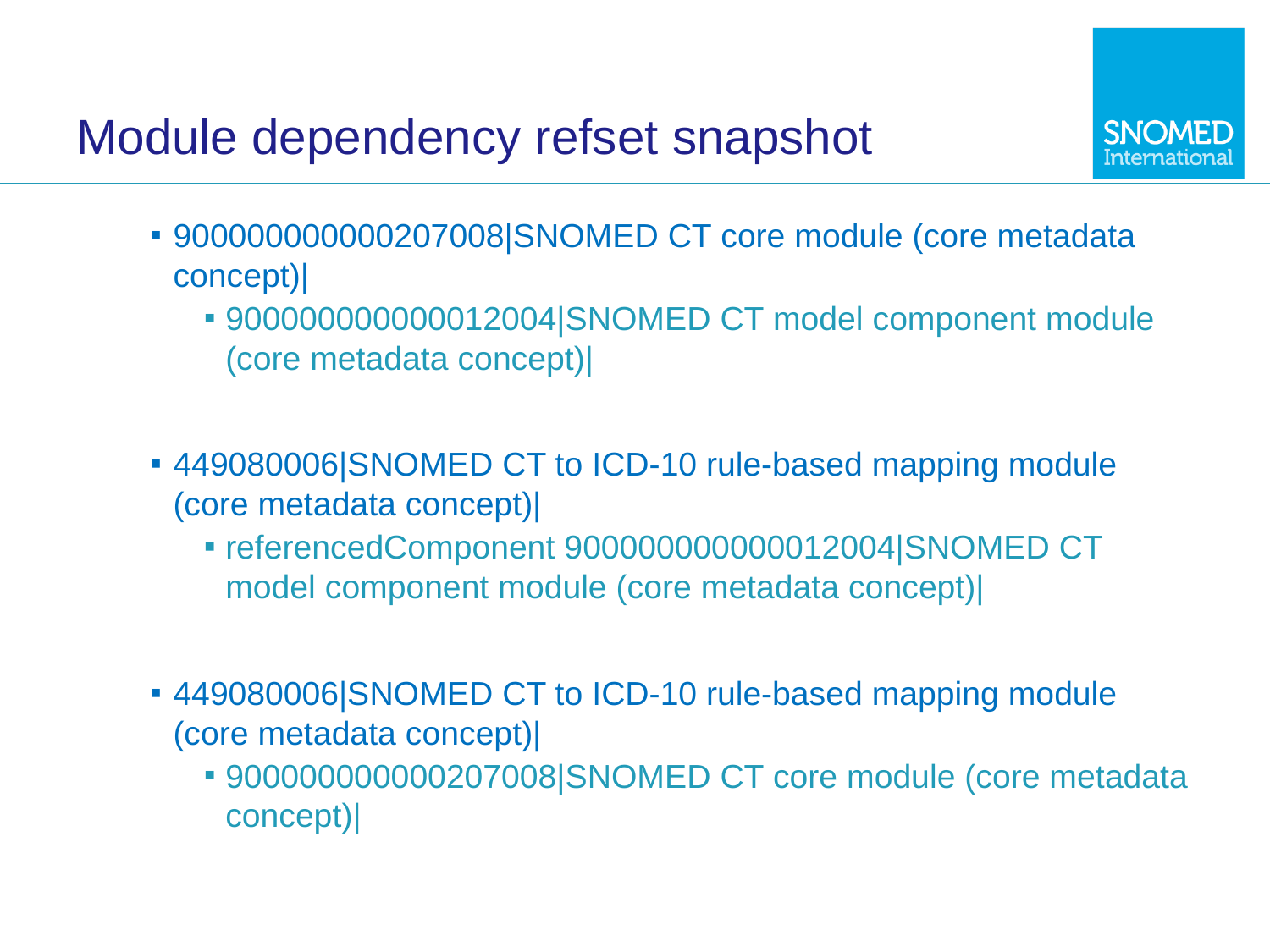

# Module dependency refset snapshot
900000000000207008|SNOMED CT core module (core metadata concept)|
900000000000012004|SNOMED CT model component module (core metadata concept)|

449080006|SNOMED CT to ICD-10 rule-based mapping module (core metadata concept)|
referencedComponent 900000000000012004|SNOMED CT model component module (core metadata concept)|

449080006|SNOMED CT to ICD-10 rule-based mapping module (core metadata concept)|
900000000000207008|SNOMED CT core module (core metadata concept)|